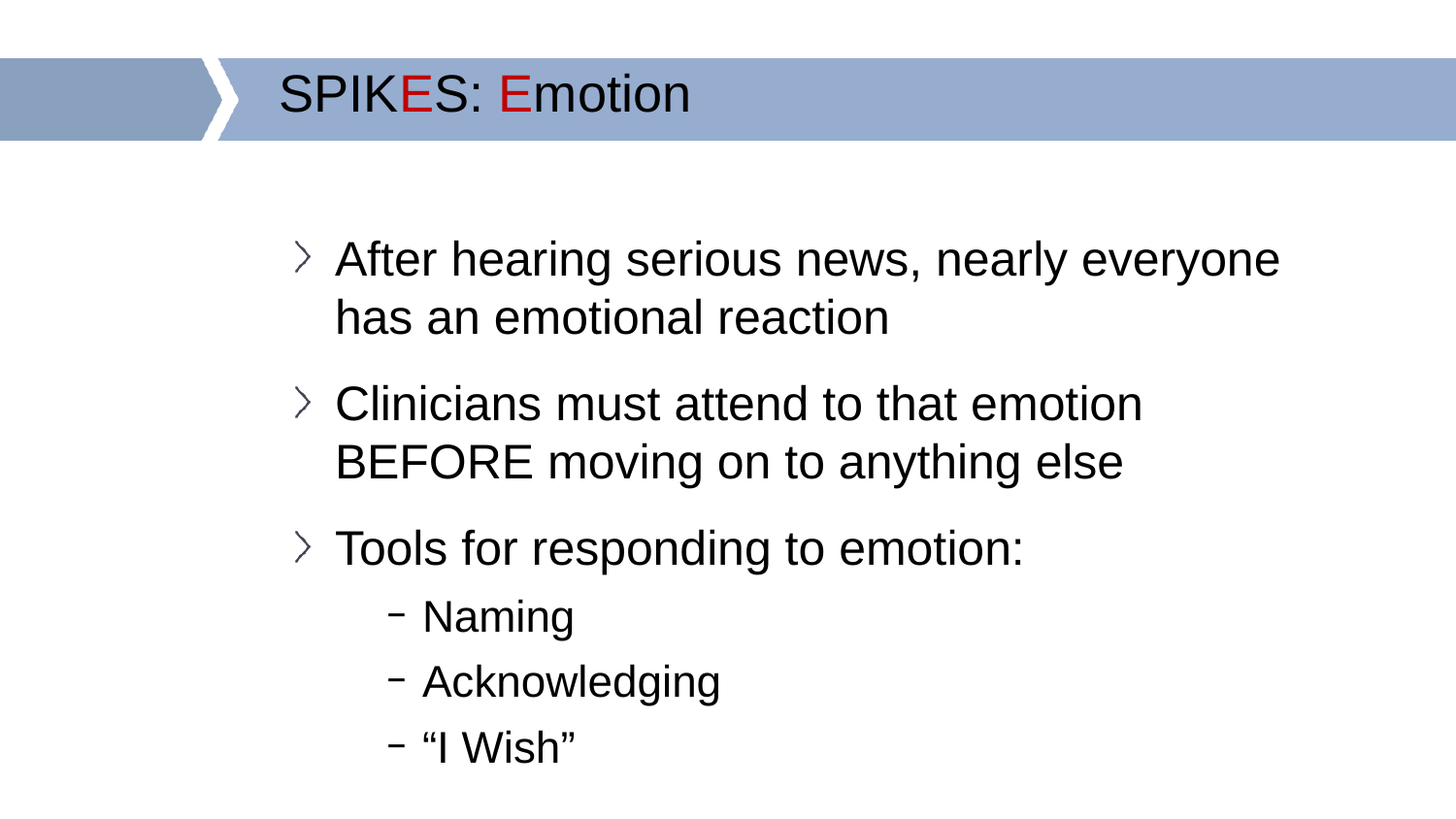

# SPIKES: Emotion
After hearing serious news, nearly everyone has an emotional reaction
Clinicians must attend to that emotion BEFORE moving on to anything else
Tools for responding to emotion:
Naming
Acknowledging
“I Wish”